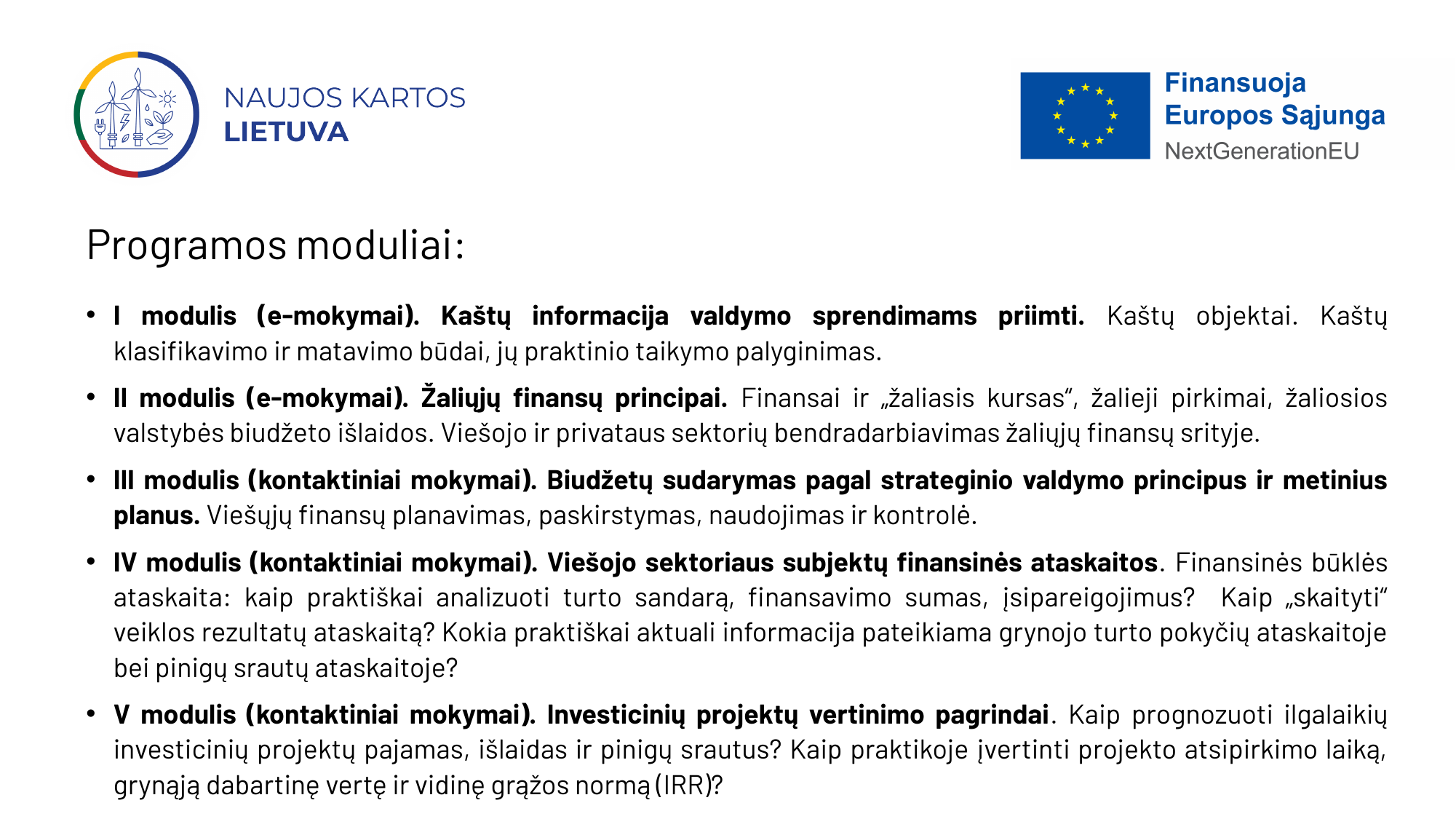

# Programos moduliai:
I modulis (e-mokymai). Kaštų informacija valdymo sprendimams priimti. Kaštų objektai. Kaštų klasifikavimo ir matavimo būdai, jų praktinio taikymo palyginimas.
II modulis (e-mokymai). Žaliųjų finansų principai. Finansai ir „žaliasis kursas“, žalieji pirkimai, žaliosios valstybės biudžeto išlaidos. Viešojo ir privataus sektorių bendradarbiavimas žaliųjų finansų srityje.
III modulis (kontaktiniai mokymai). Biudžetų sudarymas pagal strateginio valdymo principus ir metinius planus. Viešųjų finansų planavimas, paskirstymas, naudojimas ir kontrolė.
IV modulis (kontaktiniai mokymai). Viešojo sektoriaus subjektų finansinės ataskaitos. Finansinės būklės ataskaita: kaip praktiškai analizuoti turto sandarą, finansavimo sumas, įsipareigojimus?  Kaip „skaityti“ veiklos rezultatų ataskaitą? Kokia praktiškai aktuali informacija pateikiama grynojo turto pokyčių ataskaitoje bei pinigų srautų ataskaitoje?
V modulis (kontaktiniai mokymai). Investicinių projektų vertinimo pagrindai. Kaip prognozuoti ilgalaikių investicinių projektų pajamas, išlaidas ir pinigų srautus? Kaip praktikoje įvertinti projekto atsipirkimo laiką, grynąją dabartinę vertę ir vidinę grąžos normą (IRR)?